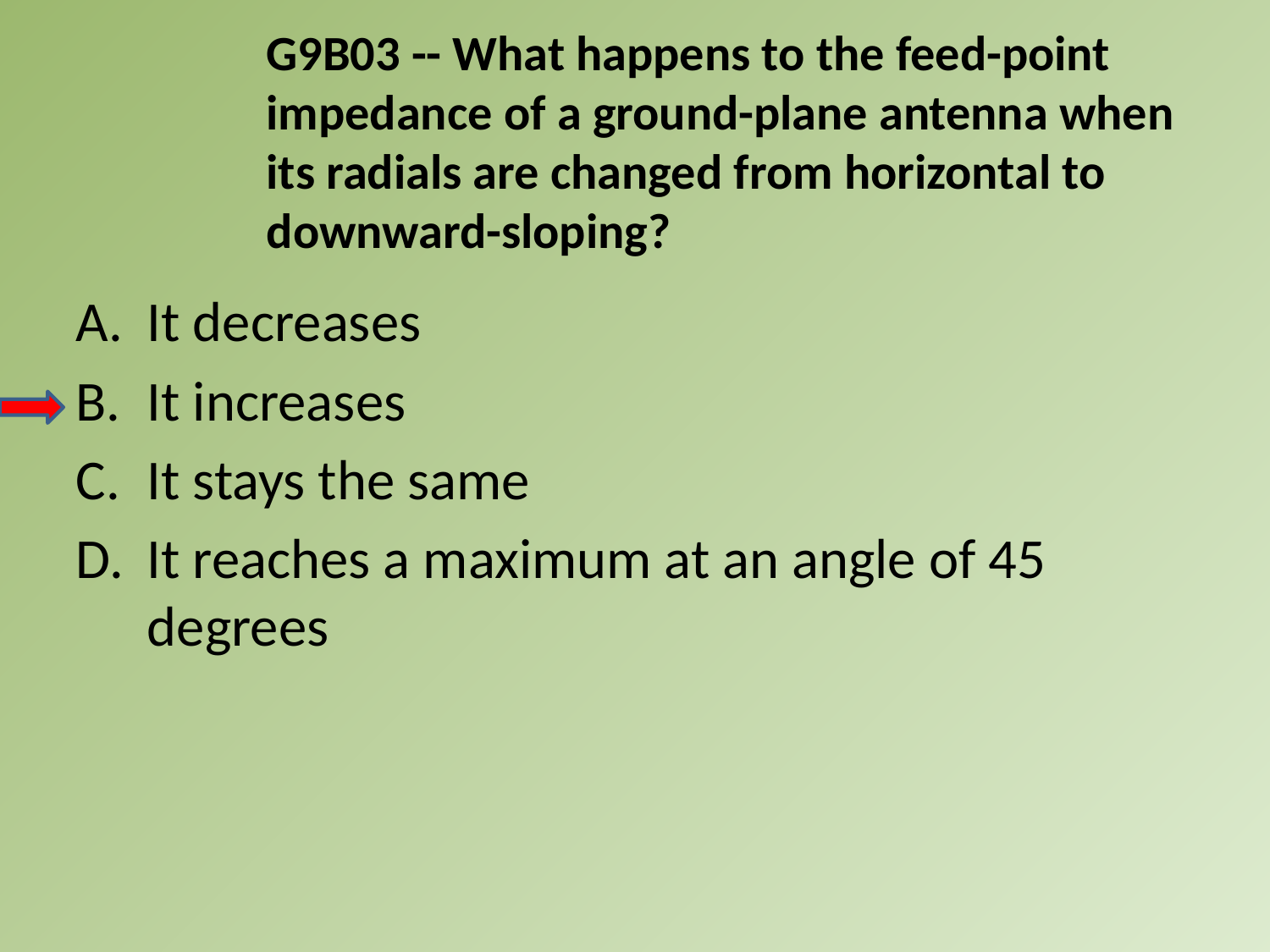

G9B03 -- What happens to the feed-point impedance of a ground-plane antenna when its radials are changed from horizontal to downward-sloping?
A.	It decreases
B.	It increases
C.	It stays the same
D.	It reaches a maximum at an angle of 45 degrees